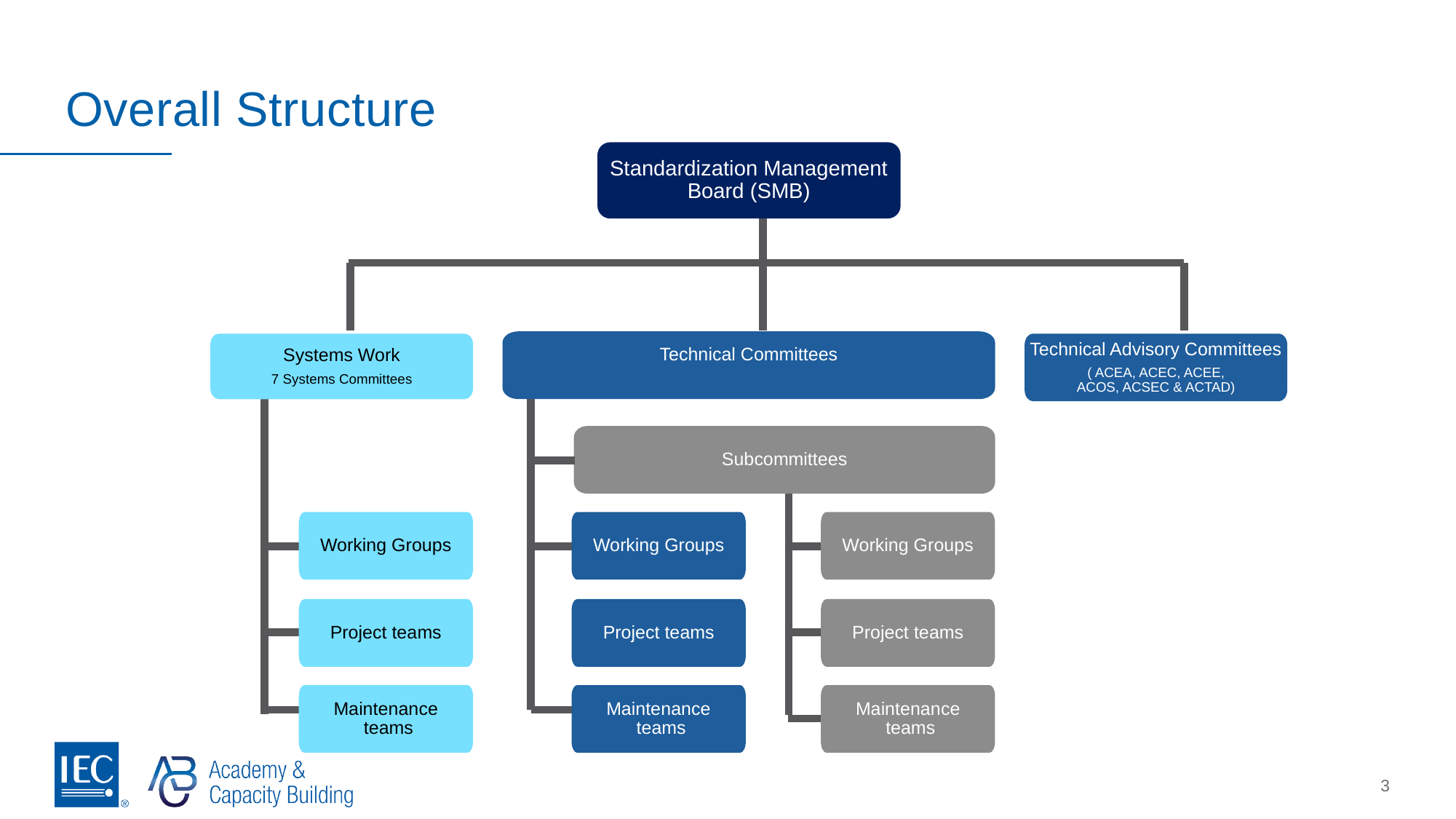

# Overall Structure
Standardization Management Board (SMB)
Technical Committees

Systems Work
7 Systems Committees
Technical Advisory Committees
( ACEA, ACEC, ACEE,
ACOS, ACSEC & ACTAD)
Subcommittees
Working Groups
Working Groups
Working Groups
Project teams
Project teams
Project teams
Maintenance
 teams
Maintenance
 teams
Maintenance
 teams
3